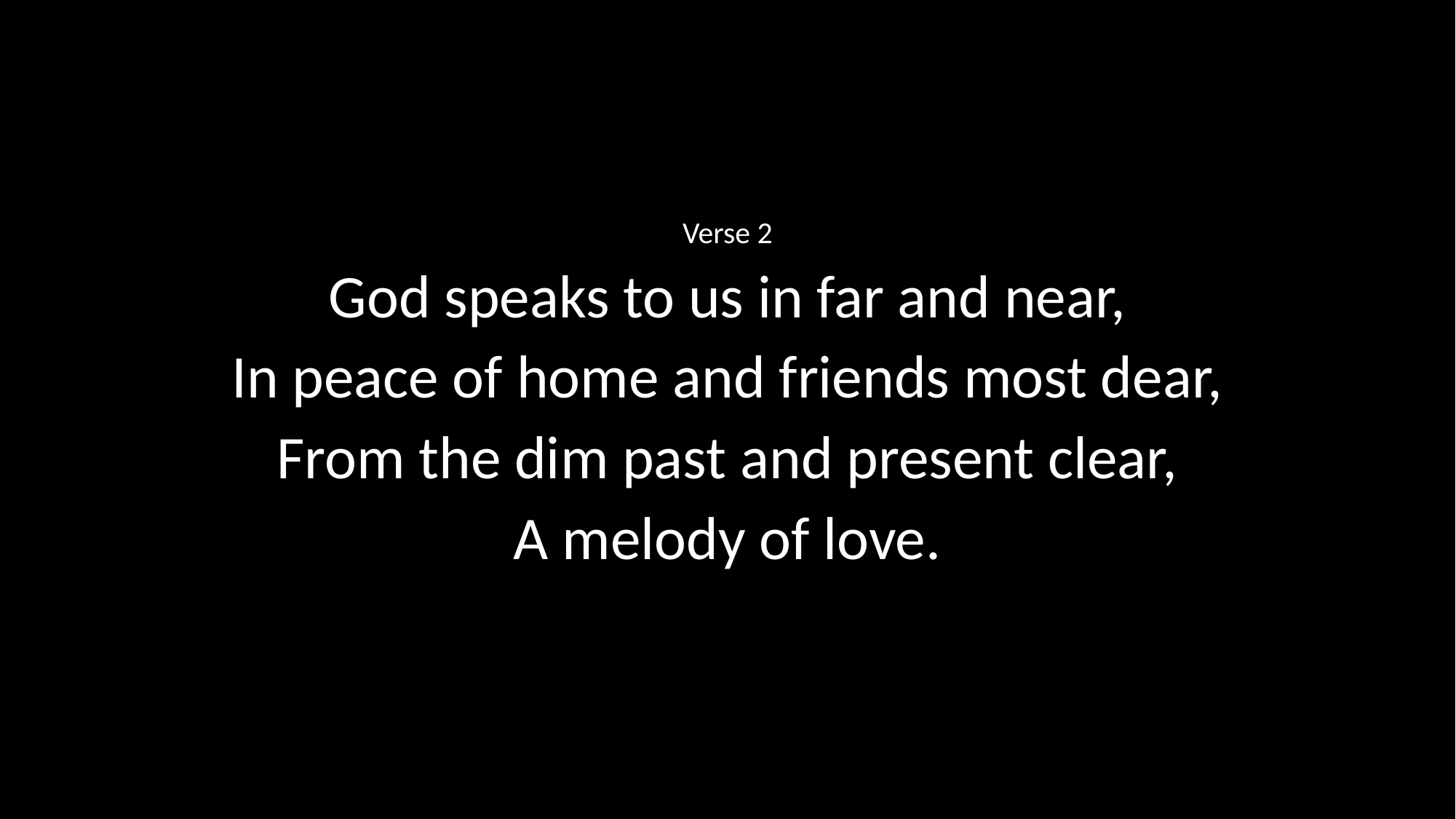

Verse 2
God speaks to us in far and near,
In peace of home and friends most dear,
From the dim past and present clear,
A melody of love.